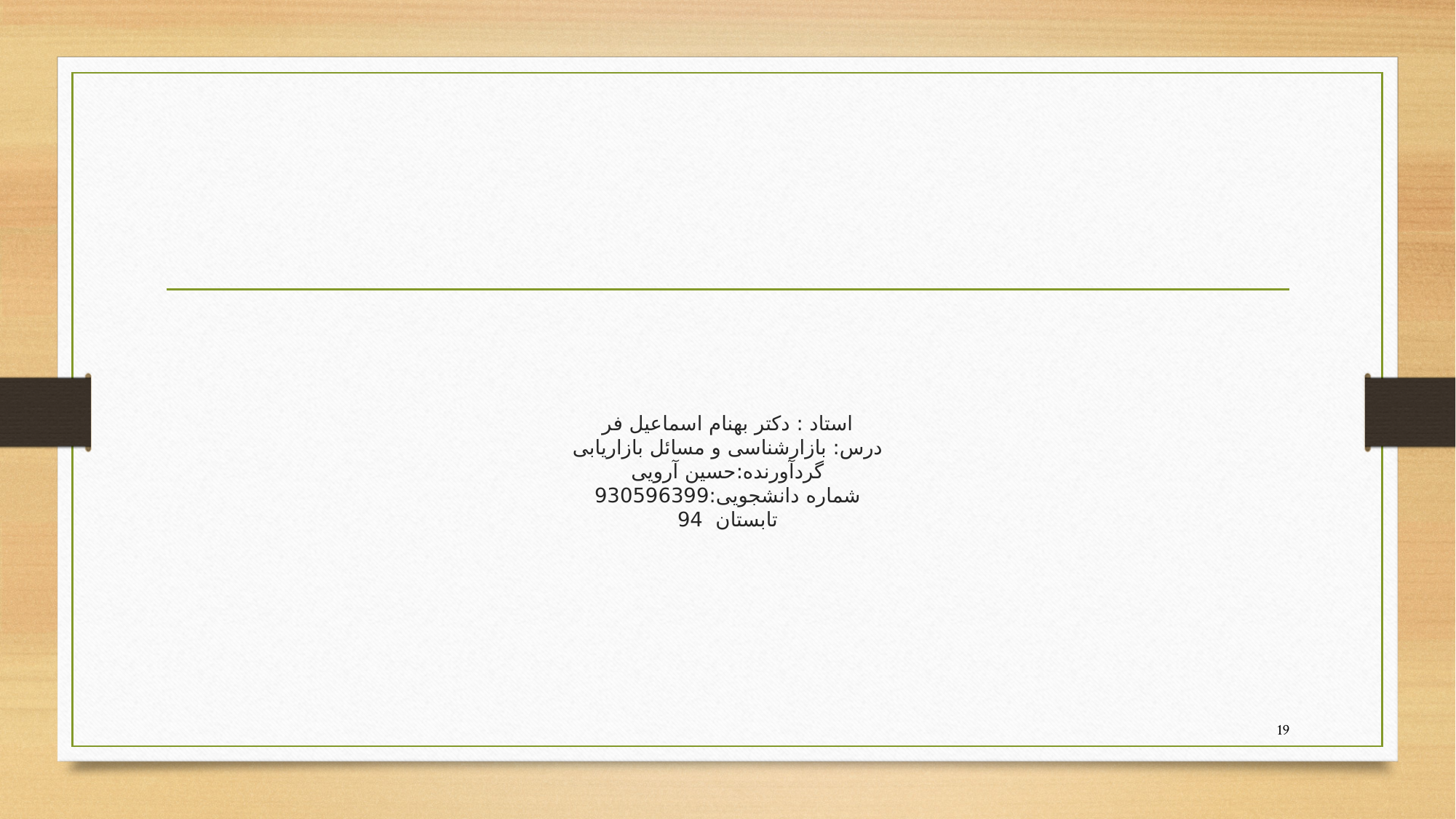

# استاد : دکتر بهنام اسماعیل فر درس: بازارشناسی و مسائل بازاریابی گردآورنده:حسین آرویی شماره دانشجویی:930596399 تابستان  94
19